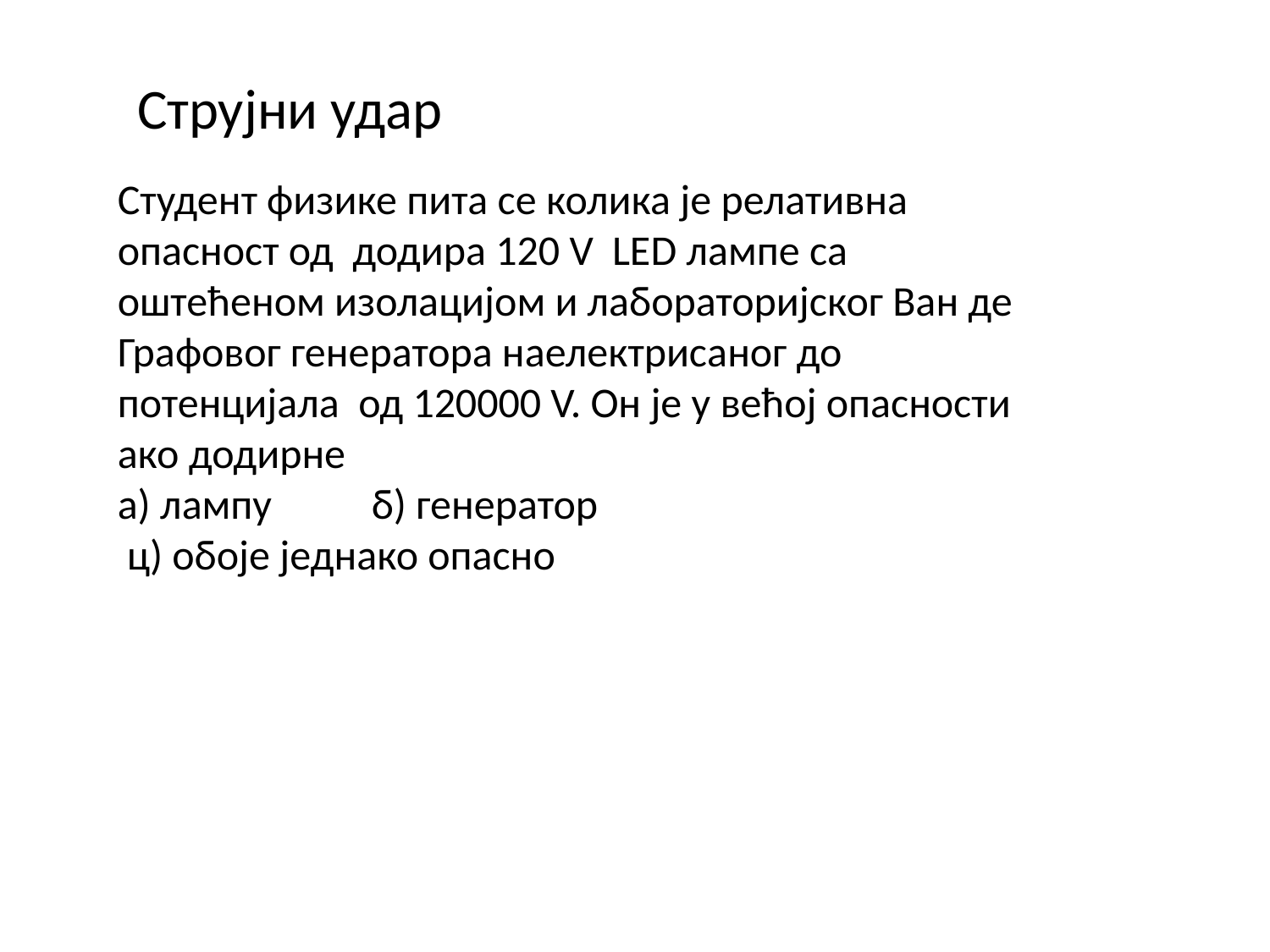

Струјни удар
Студент физике пита се колика је релативна опасност од  додира 120 V  LED лампе са оштећеном изолацијом и лабораторијског Ван де Графовог генератора наелектрисаног до потенцијала  од 120000 V. Он је у већој опасности ако додирне
а) лампу	б) генератор
 ц) обоје једнако опасно